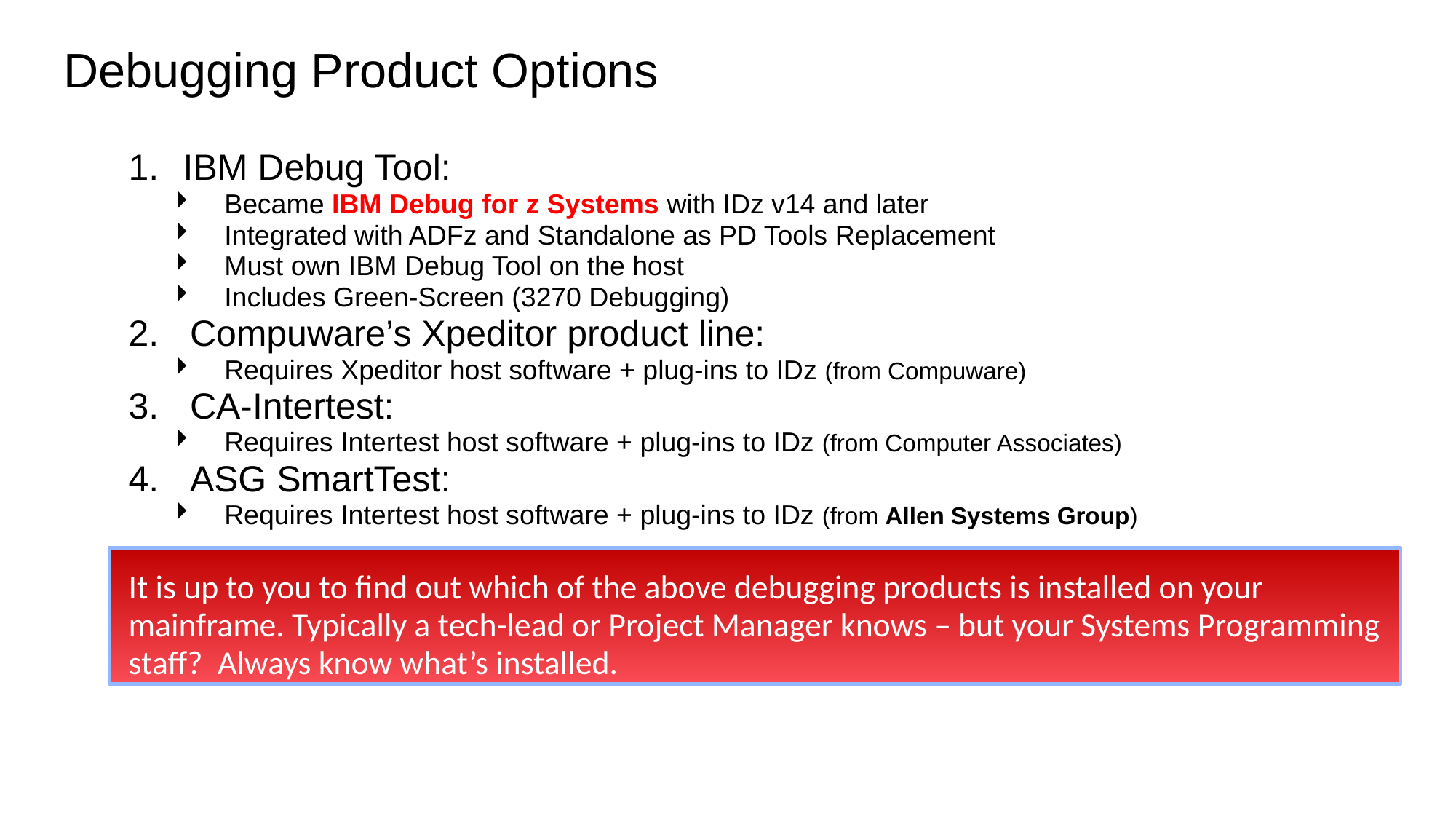

# Debugging Product Options
IBM Debug Tool:
Became IBM Debug for z Systems with IDz v14 and later
Integrated with ADFz and Standalone as PD Tools Replacement
Must own IBM Debug Tool on the host
Includes Green-Screen (3270 Debugging)
Compuware’s Xpeditor product line:
Requires Xpeditor host software + plug-ins to IDz (from Compuware)
CA-Intertest:
Requires Intertest host software + plug-ins to IDz (from Computer Associates)
ASG SmartTest:
Requires Intertest host software + plug-ins to IDz (from Allen Systems Group)

It is up to you to find out which of the above debugging products is installed on your mainframe. Typically a tech-lead or Project Manager knows – but your Systems Programming staff?  Always know what’s installed.